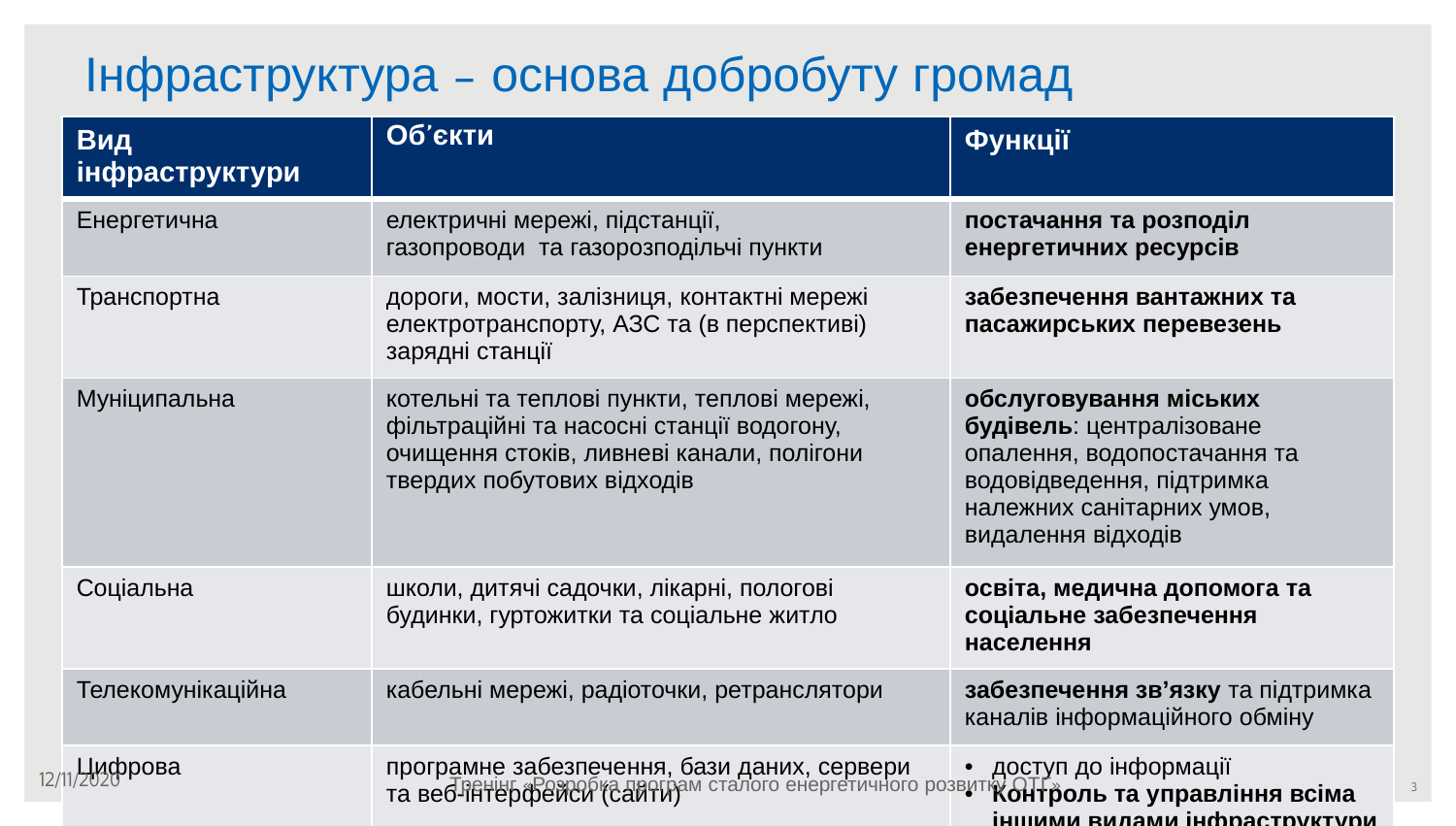

# Інфраструктура – основа добробуту громад
| Вид інфраструктури | Об’єкти | Функції |
| --- | --- | --- |
| Енергетична | електричні мережі, підстанції, газопроводи та газорозподільчі пункти | постачання та розподіл енергетичних ресурсів |
| Транспортна | дороги, мости, залізниця, контактні мережі електротранспорту, АЗС та (в перспективі) зарядні станції | забезпечення вантажних та пасажирських перевезень |
| Муніципальна | котельні та теплові пункти, теплові мережі, фільтраційні та насосні станції водогону, очищення стоків, ливневі канали, полігони твердих побутових відходів | обслуговування міських будівель: централізоване опалення, водопостачання та водовідведення, підтримка належних санітарних умов, видалення відходів |
| Соціальна | школи, дитячі садочки, лікарні, пологові будинки, гуртожитки та соціальне житло | освіта, медична допомога та соціальне забезпечення населення |
| Телекомунікаційна | кабельні мережі, радіоточки, ретранслятори | забезпечення зв’язку та підтримка каналів інформаційного обміну |
| Цифрова | програмне забезпечення, бази даних, сервери та веб-інтерфейси (сайти) | доступ до інформації Контроль та управління всіма іншими видами інфраструктури |
12/11/2020
Тренінг «Розробка програм сталого енергетичного розвитку ОТГ»
3